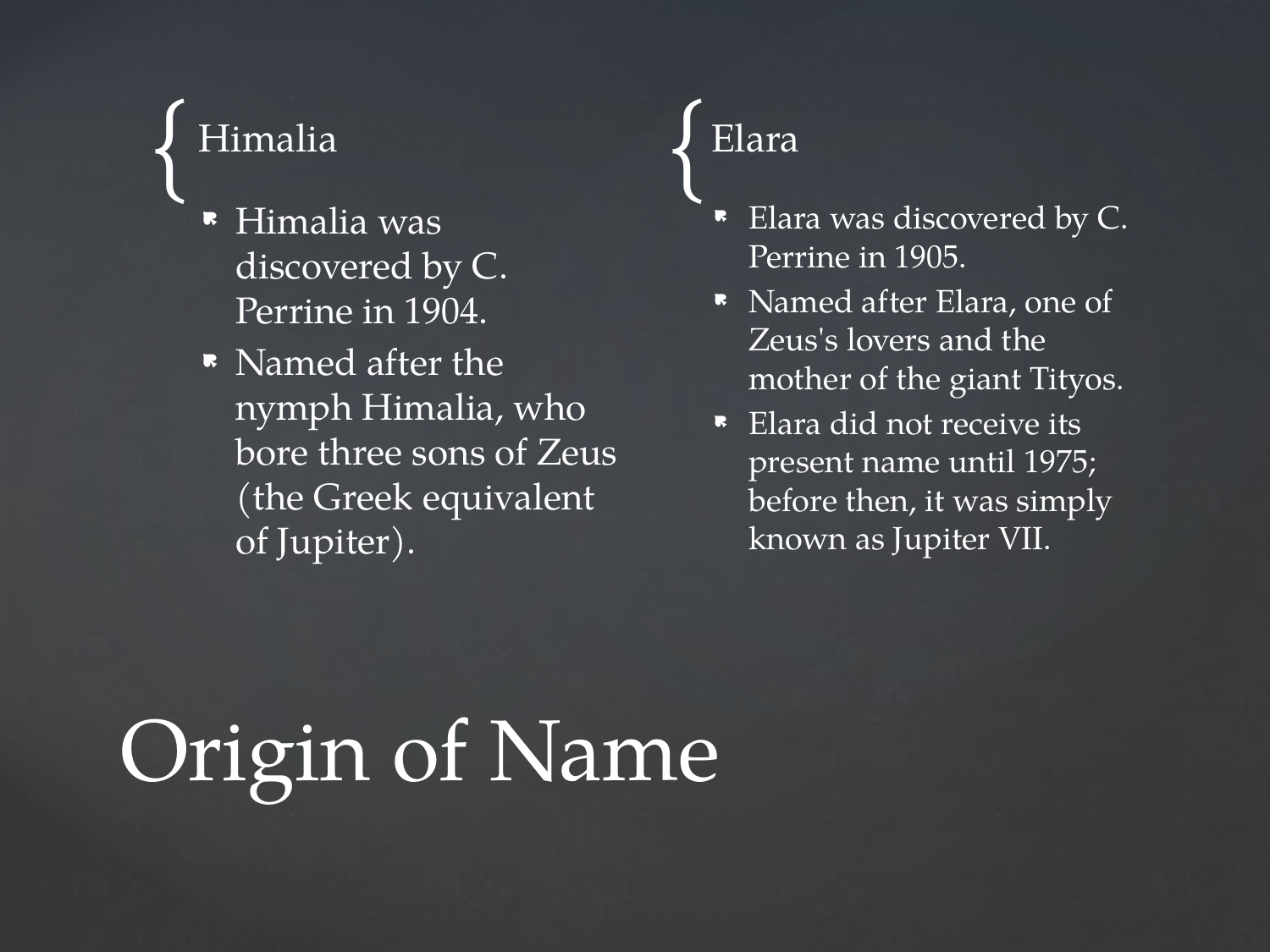

Himalia
Elara
Himalia was discovered by C. Perrine in 1904.
Named after the nymph Himalia, who bore three sons of Zeus (the Greek equivalent of Jupiter).

Elara was discovered by C. Perrine in 1905.
Named after Elara, one of Zeus's lovers and the mother of the giant Tityos.
Elara did not receive its present name until 1975; before then, it was simply known as Jupiter VII.
# Origin of Name